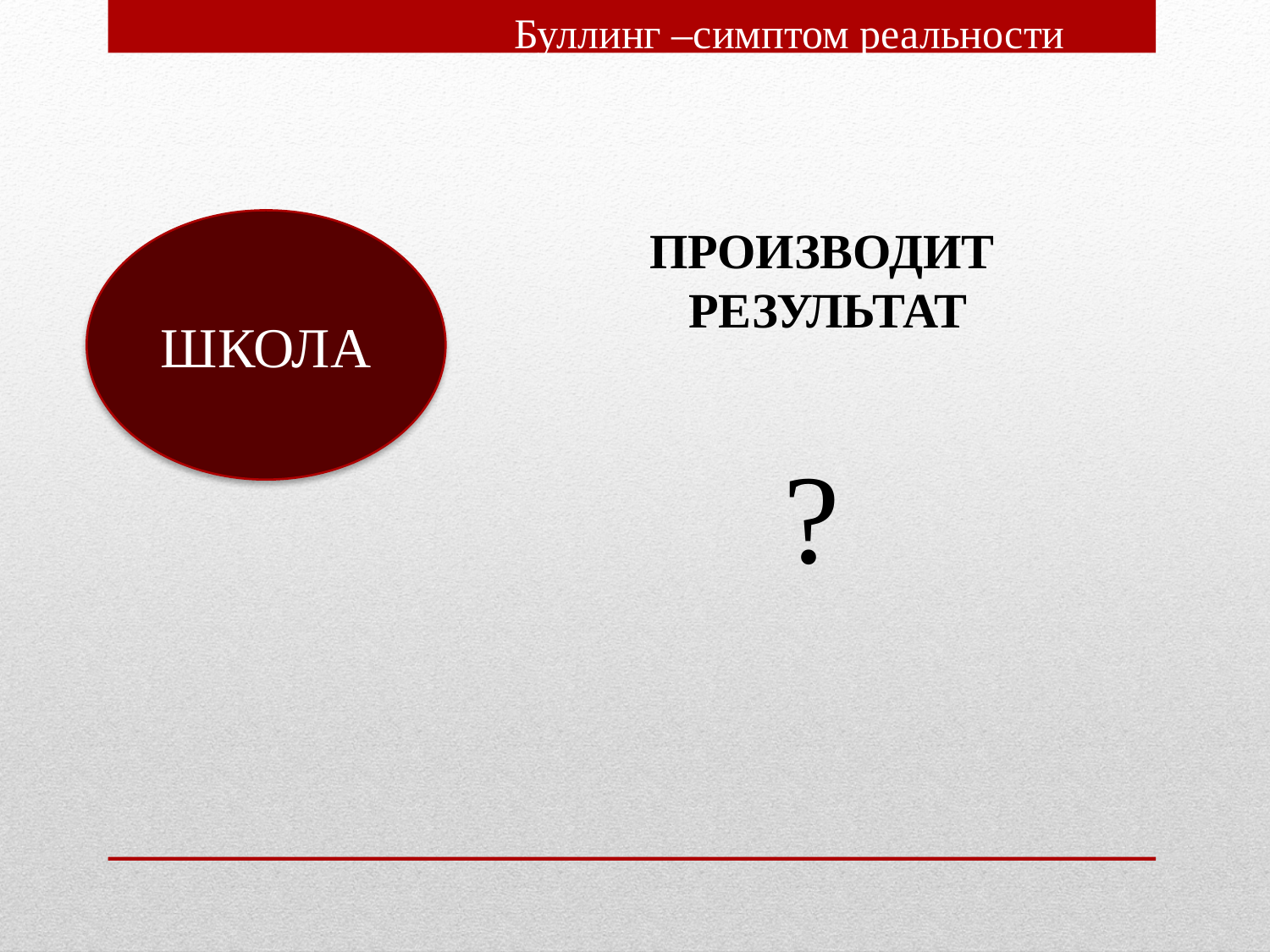

Буллинг –симптом реальности
ШКОЛА
ПРОИЗВОДИТ
РЕЗУЛЬТАТ
?